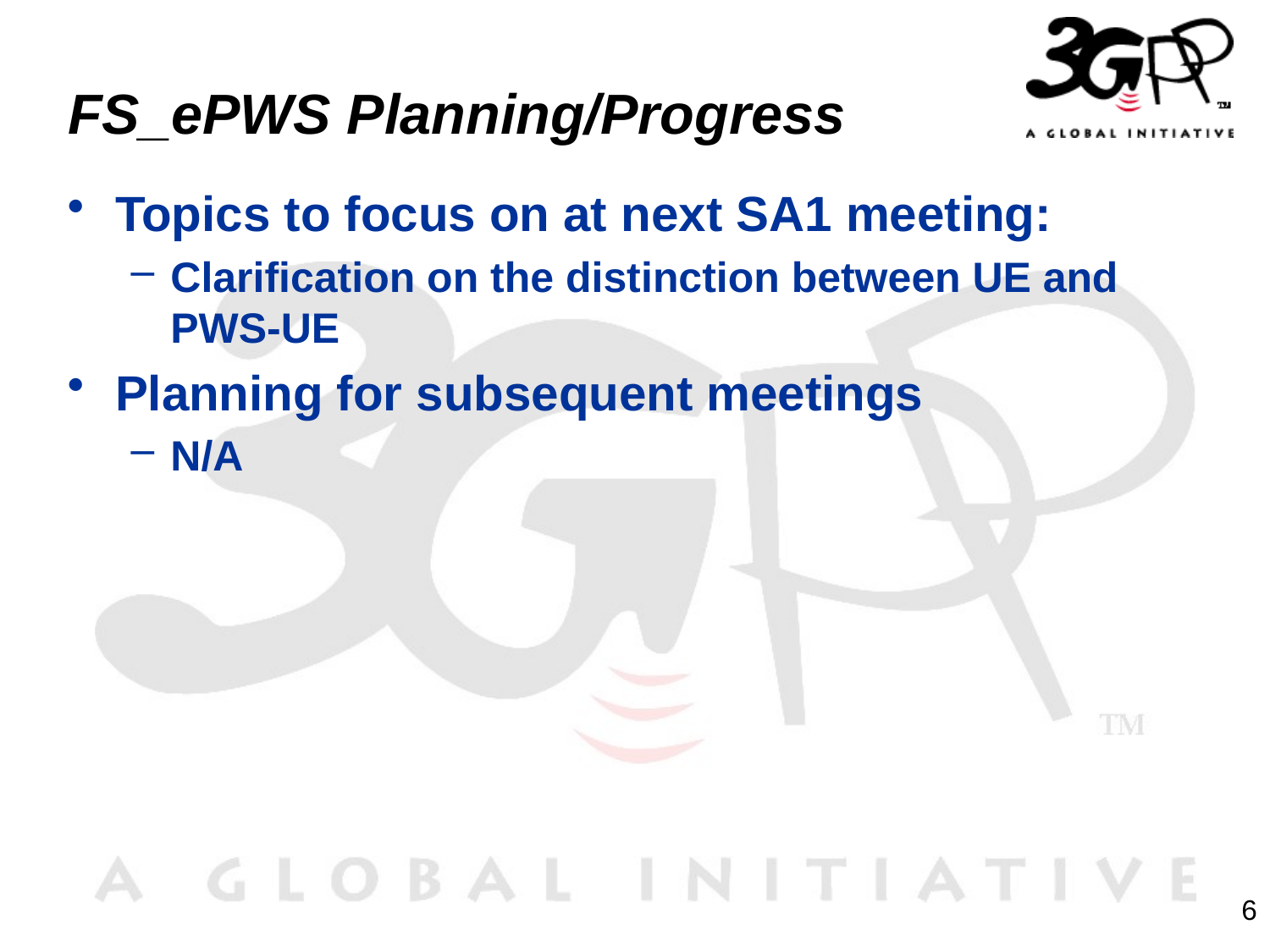

# FS_ePWS Planning/Progress
Topics to focus on at next SA1 meeting:
Clarification on the distinction between UE and PWS-UE
Planning for subsequent meetings
N/A
6